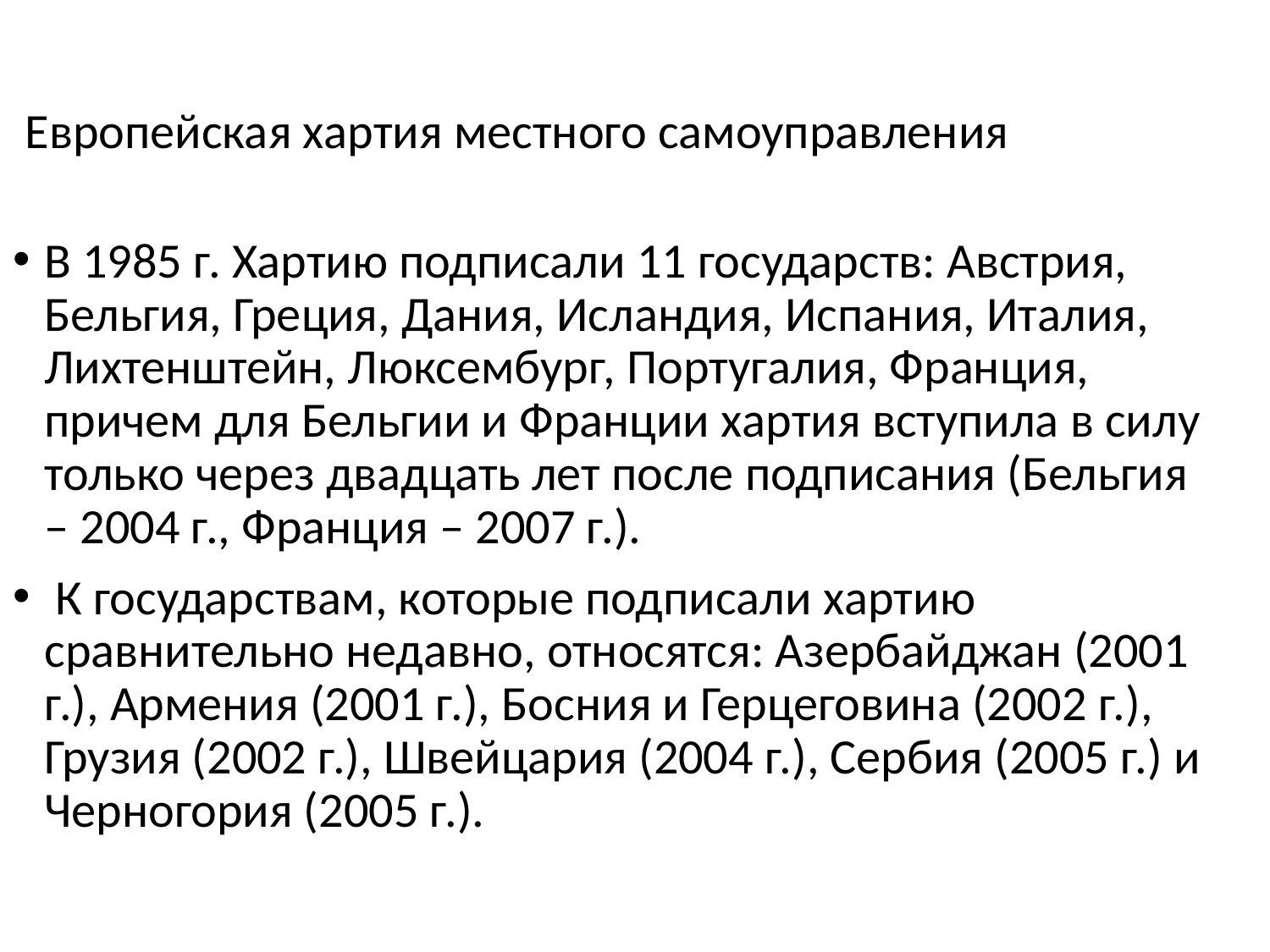

# Европейская хартия местного самоуправления
В 1985 г. Хартию подписали 11 государств: Австрия, Бельгия, Греция, Дания, Исландия, Испания, Италия, Лихтенштейн, Люксембург, Португалия, Франция, причем для Бельгии и Франции хартия вступила в силу только через двадцать лет после подписания (Бельгия – 2004 г., Франция – 2007 г.).
 К государствам, которые подписали хартию сравнительно недавно, относятся: Азербайджан (2001 г.), Армения (2001 г.), Босния и Герцеговина (2002 г.), Грузия (2002 г.), Швейцария (2004 г.), Сербия (2005 г.) и Черногория (2005 г.).